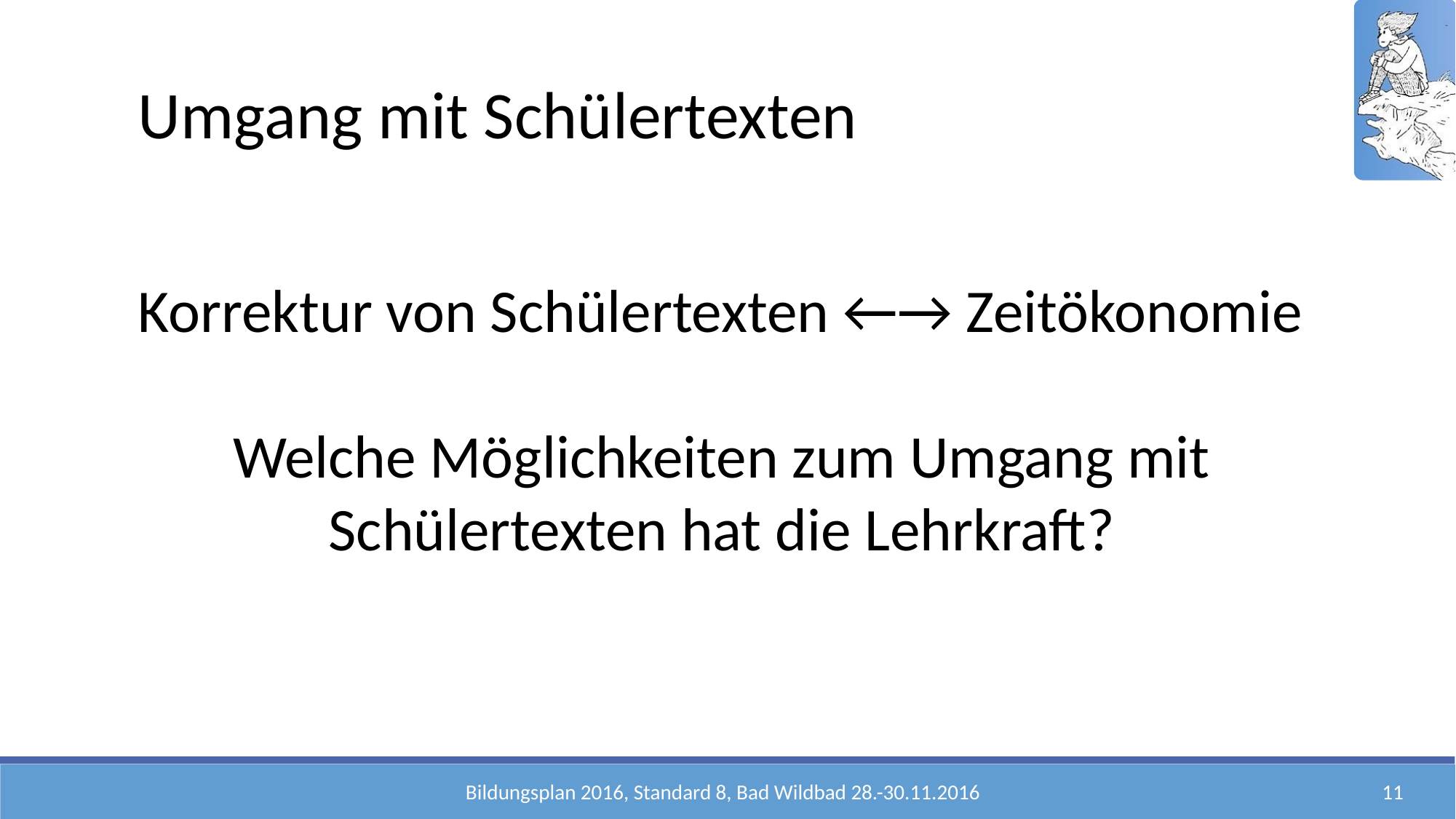

Umgang mit Schülertexten
Korrektur von Schülertexten ←→ Zeitökonomie

Welche Möglichkeiten zum Umgang mit Schülertexten hat die Lehrkraft?